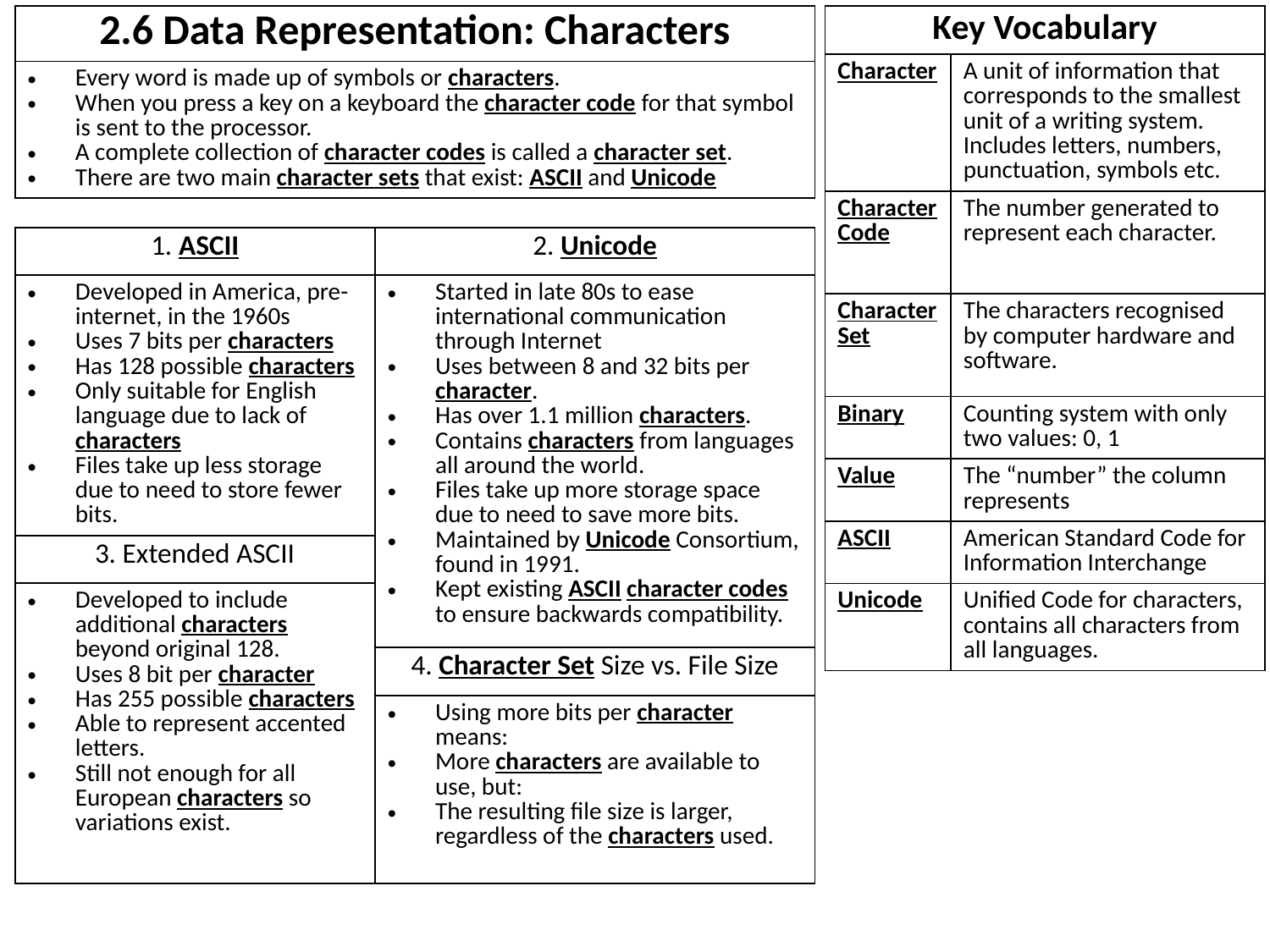

| 2.6 Data Representation: Characters |
| --- |
| Every word is made up of symbols or characters. When you press a key on a keyboard the character code for that symbol is sent to the processor. A complete collection of character codes is called a character set. There are two main character sets that exist: ASCII and Unicode |
| Key Vocabulary |  |
| --- | --- |
| Character | A unit of information that corresponds to the smallest unit of a writing system. Includes letters, numbers, punctuation, symbols etc. |
| Character Code | The number generated to represent each character. |
| Character Set | The characters recognised by computer hardware and software. |
| Binary | Counting system with only two values: 0, 1 |
| Value | The “number” the column represents |
| ASCII | American Standard Code for Information Interchange |
| Unicode | Unified Code for characters, contains all characters from all languages. |
| 1. ASCII | 2. Unicode |
| --- | --- |
| Developed in America, pre-internet, in the 1960s Uses 7 bits per characters Has 128 possible characters Only suitable for English language due to lack of characters Files take up less storage due to need to store fewer bits. | Started in late 80s to ease international communication through Internet Uses between 8 and 32 bits per character. Has over 1.1 million characters. Contains characters from languages all around the world. Files take up more storage space due to need to save more bits. Maintained by Unicode Consortium, found in 1991. Kept existing ASCII character codes to ensure backwards compatibility. |
| 3. Extended ASCII |  |
| Developed to include additional characters beyond original 128. Uses 8 bit per character Has 255 possible characters Able to represent accented letters. Still not enough for all European characters so variations exist. |  |
|  | 4. Character Set Size vs. File Size |
|  | Using more bits per character means: More characters are available to use, but: The resulting file size is larger, regardless of the characters used. |